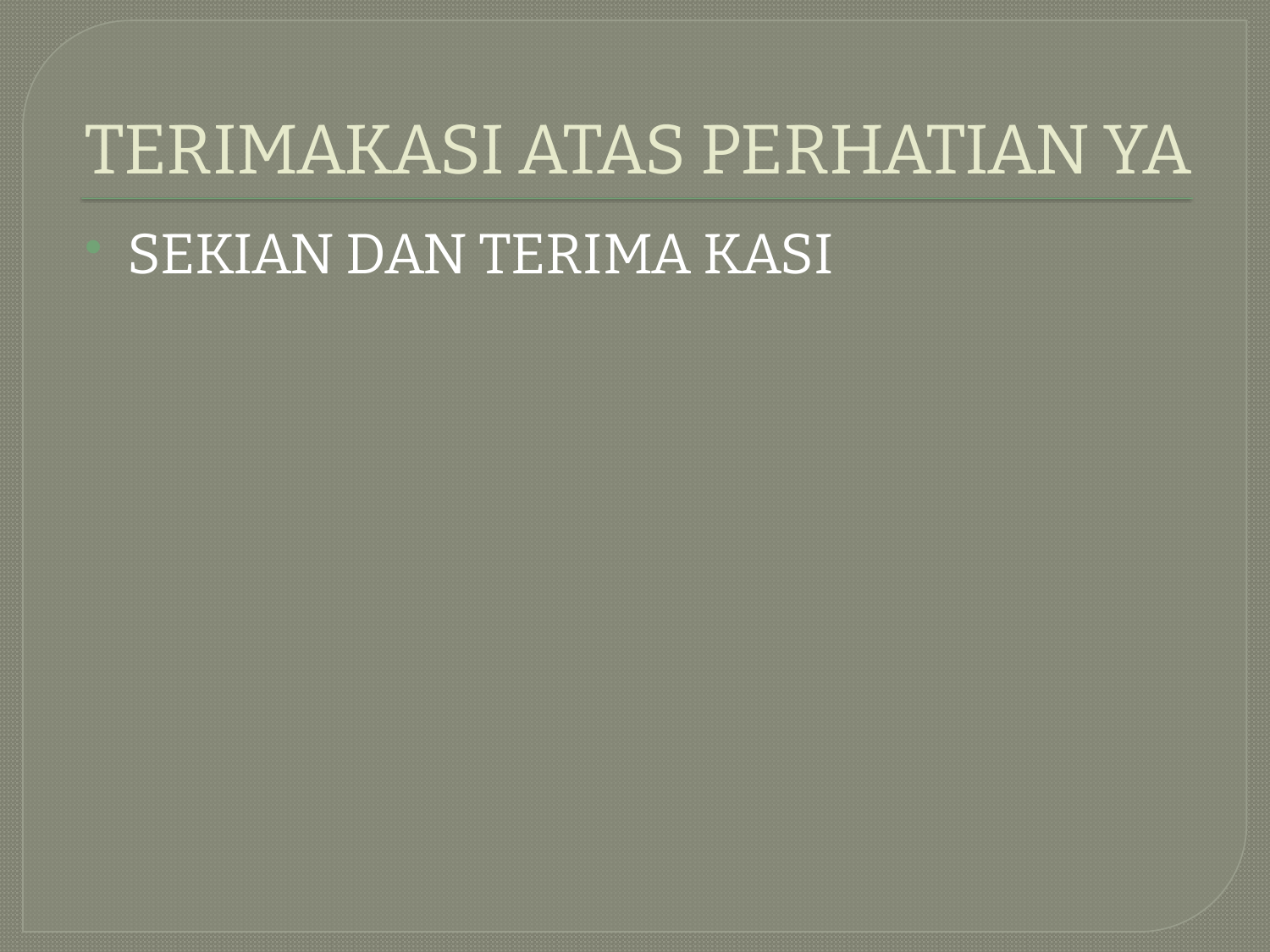

# TERIMAKASI ATAS PERHATIAN YA
SEKIAN DAN TERIMA KASI